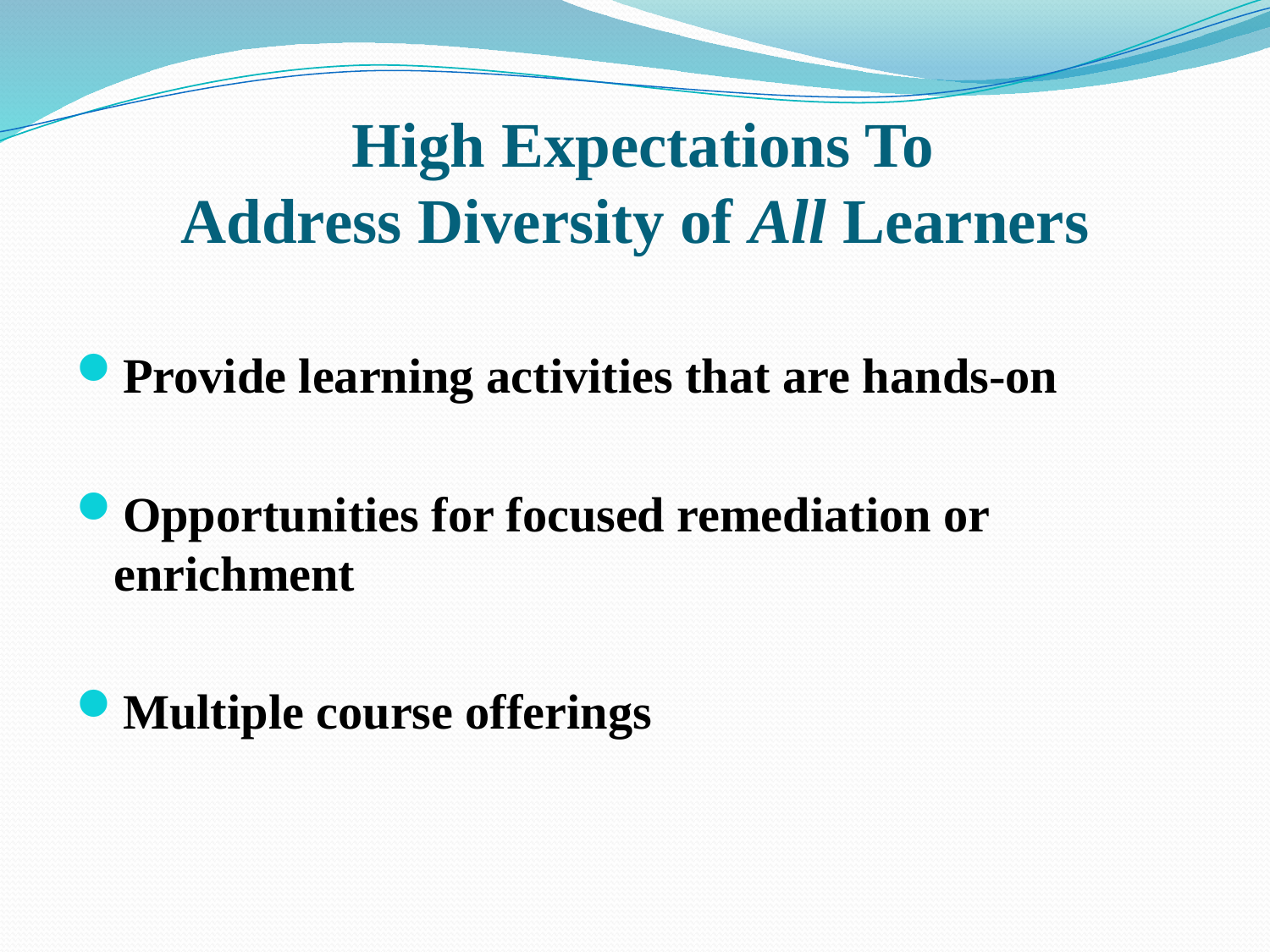

# High Expectations To Address Diversity of All Learners

Provide learning activities that are hands-on

Opportunities for focused remediation or enrichment

Multiple course offerings